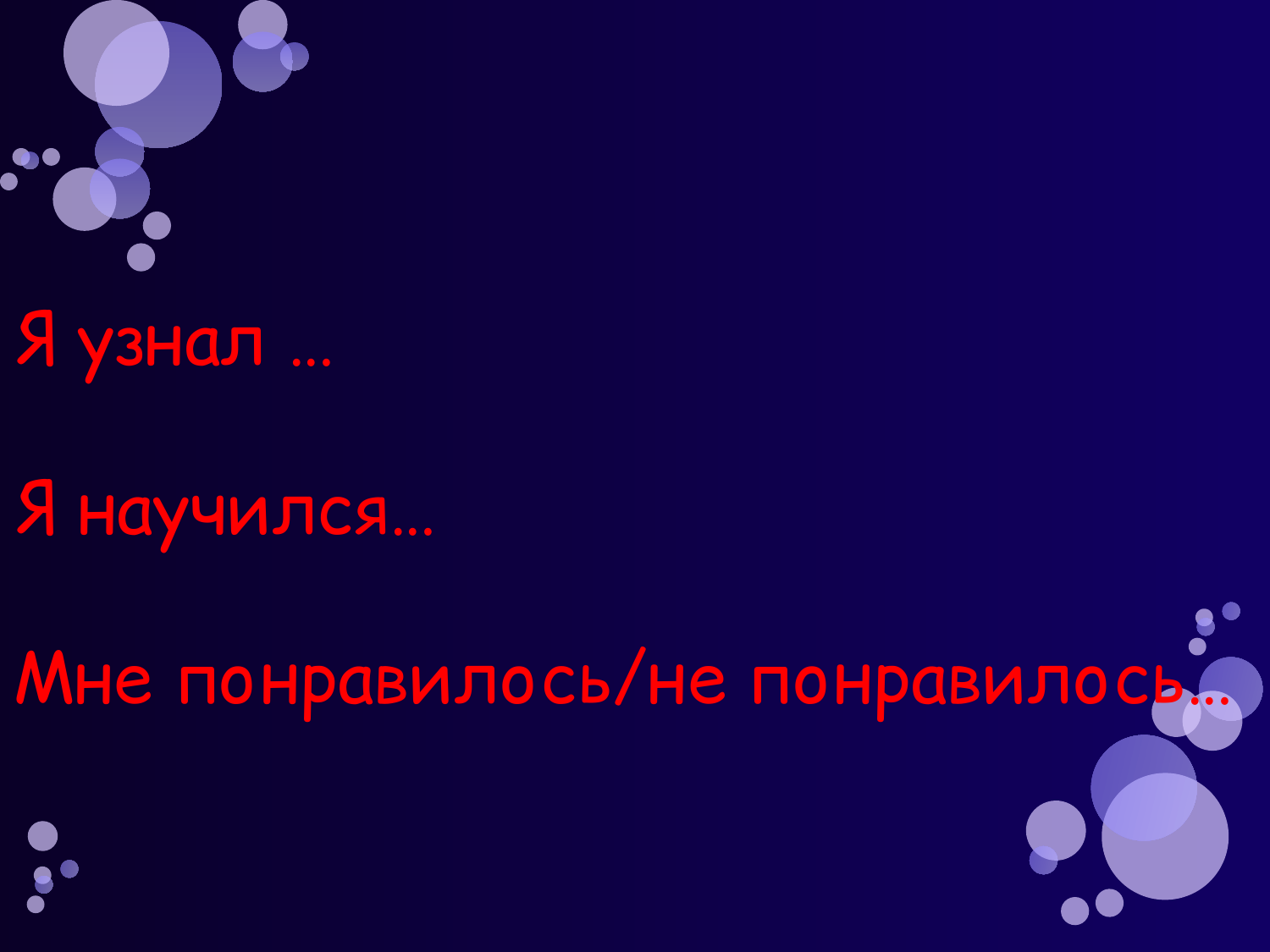

Я узнал …

Я научился…

Мне понравилось/не понравилось…